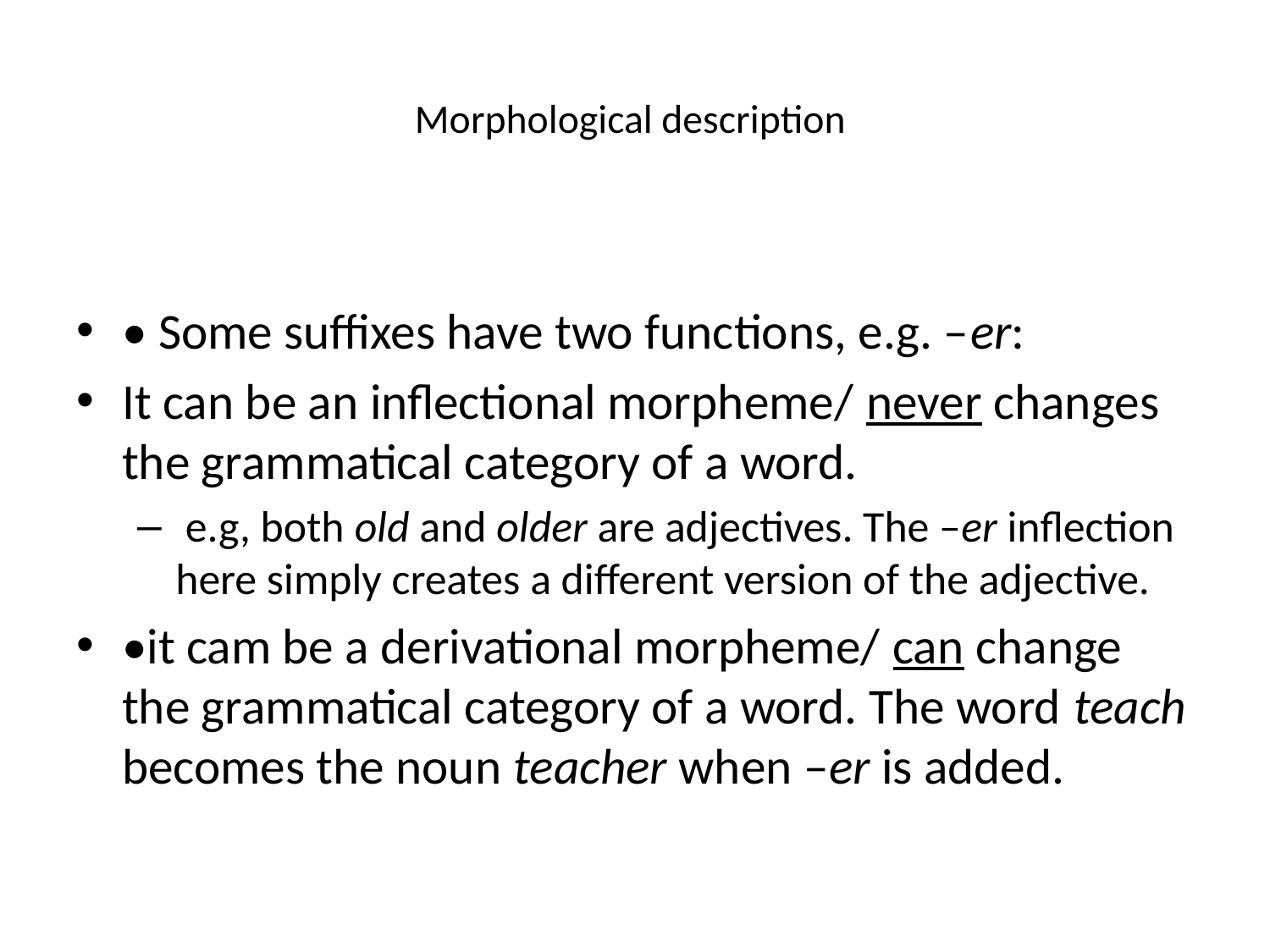

# Morphological description

• Some suffixes have two functions, e.g. –er:
It can be an inflectional morpheme/ never changes the grammatical category of a word.
 e.g, both old and older are adjectives. The –er inflection here simply creates a different version of the adjective.
•it cam be a derivational morpheme/ can change the grammatical category of a word. The word teach becomes the noun teacher when –er is added.